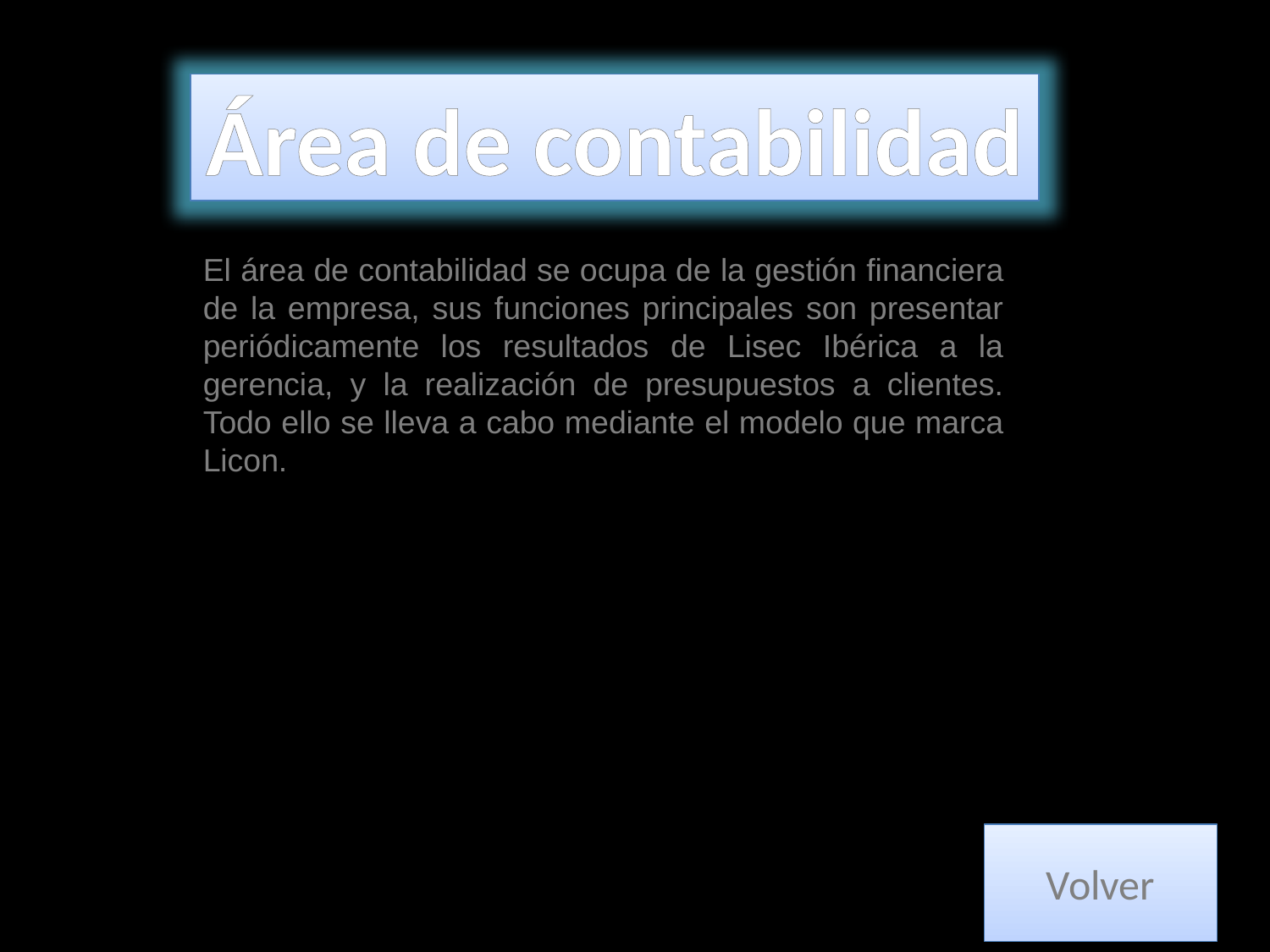

Área de contabilidad
El área de contabilidad se ocupa de la gestión financiera de la empresa, sus funciones principales son presentar periódicamente los resultados de Lisec Ibérica a la gerencia, y la realización de presupuestos a clientes. Todo ello se lleva a cabo mediante el modelo que marca Licon.
Volver